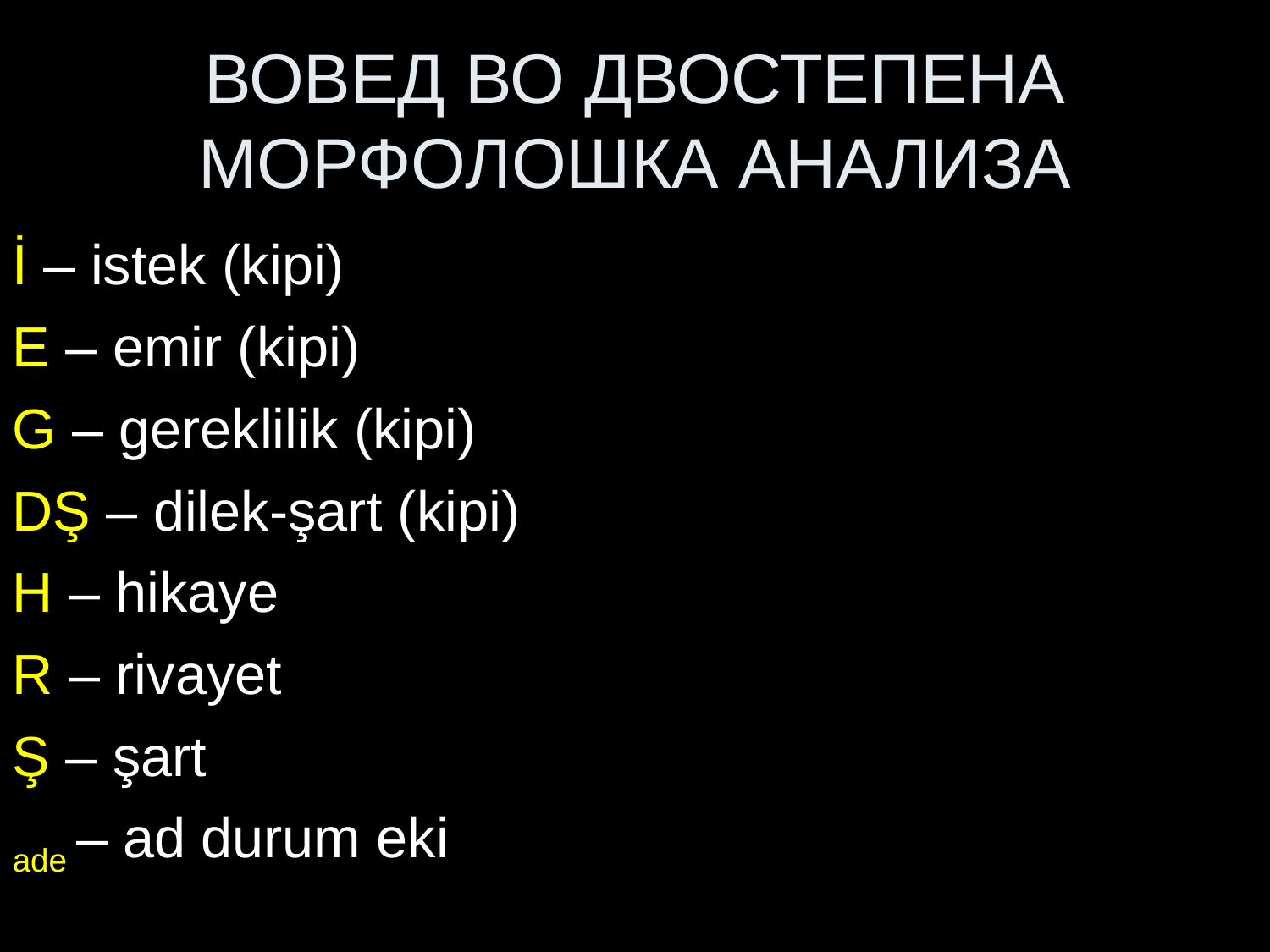

# ВОВЕД ВО ДВОСТЕПЕНА МОРФОЛОШКА АНАЛИЗА
İ – istek (kipi)
E – emir (kipi)
G – gereklilik (kipi)
DŞ – dilek-şart (kipi)
H – hikaye
R – rivayet
Ş – şart
ade – ad durum eki